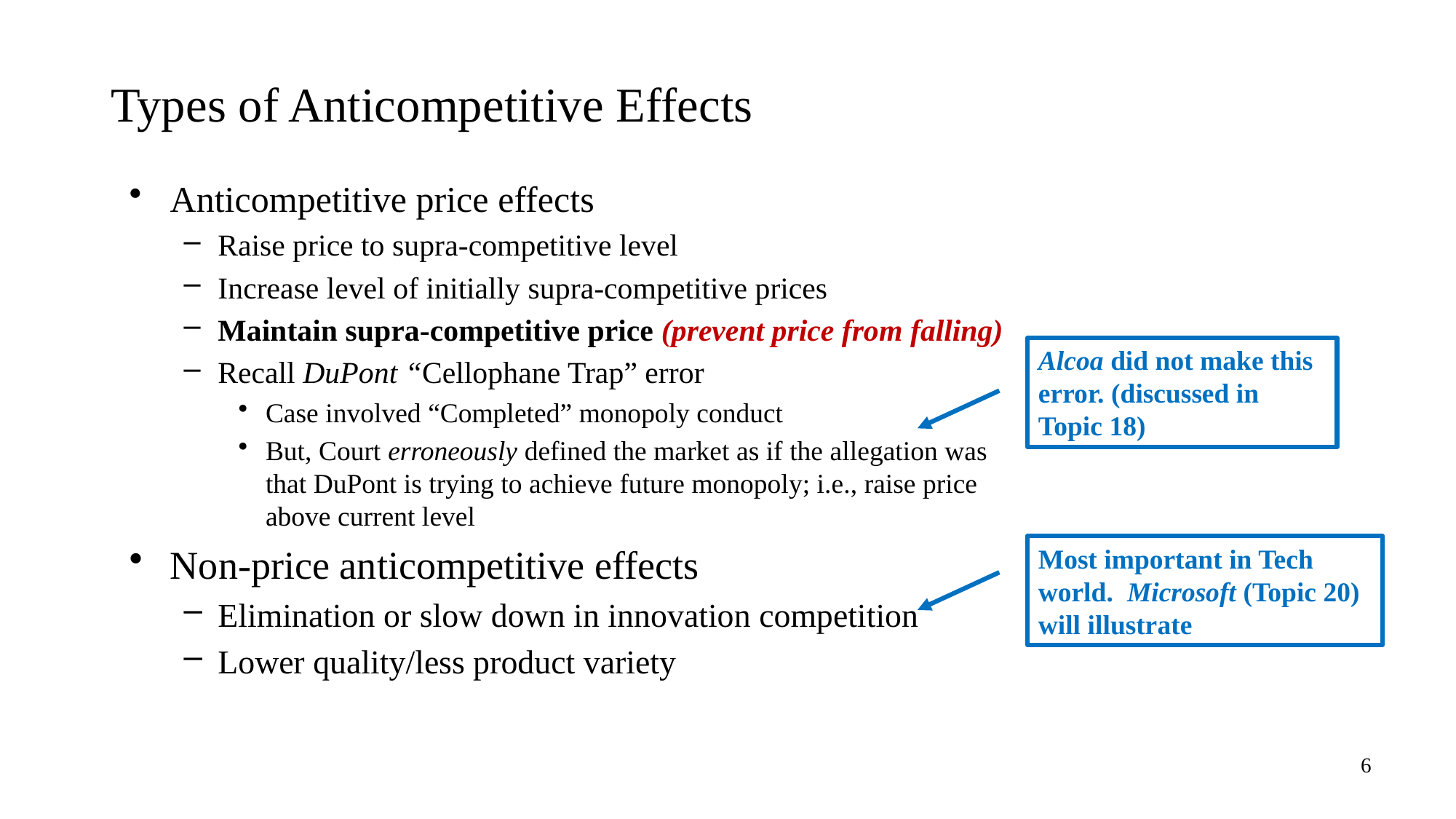

# Types of Anticompetitive Effects
Anticompetitive price effects
Raise price to supra-competitive level
Increase level of initially supra-competitive prices
Maintain supra-competitive price (prevent price from falling)
Recall DuPont “Cellophane Trap” error
Case involved “Completed” monopoly conduct
But, Court erroneously defined the market as if the allegation was that DuPont is trying to achieve future monopoly; i.e., raise price above current level
Non-price anticompetitive effects
Elimination or slow down in innovation competition
Lower quality/less product variety

Alcoa did not make this error. (discussed in Topic 18)
Most important in Tech world.  Microsoft (Topic 20) will illustrate
6